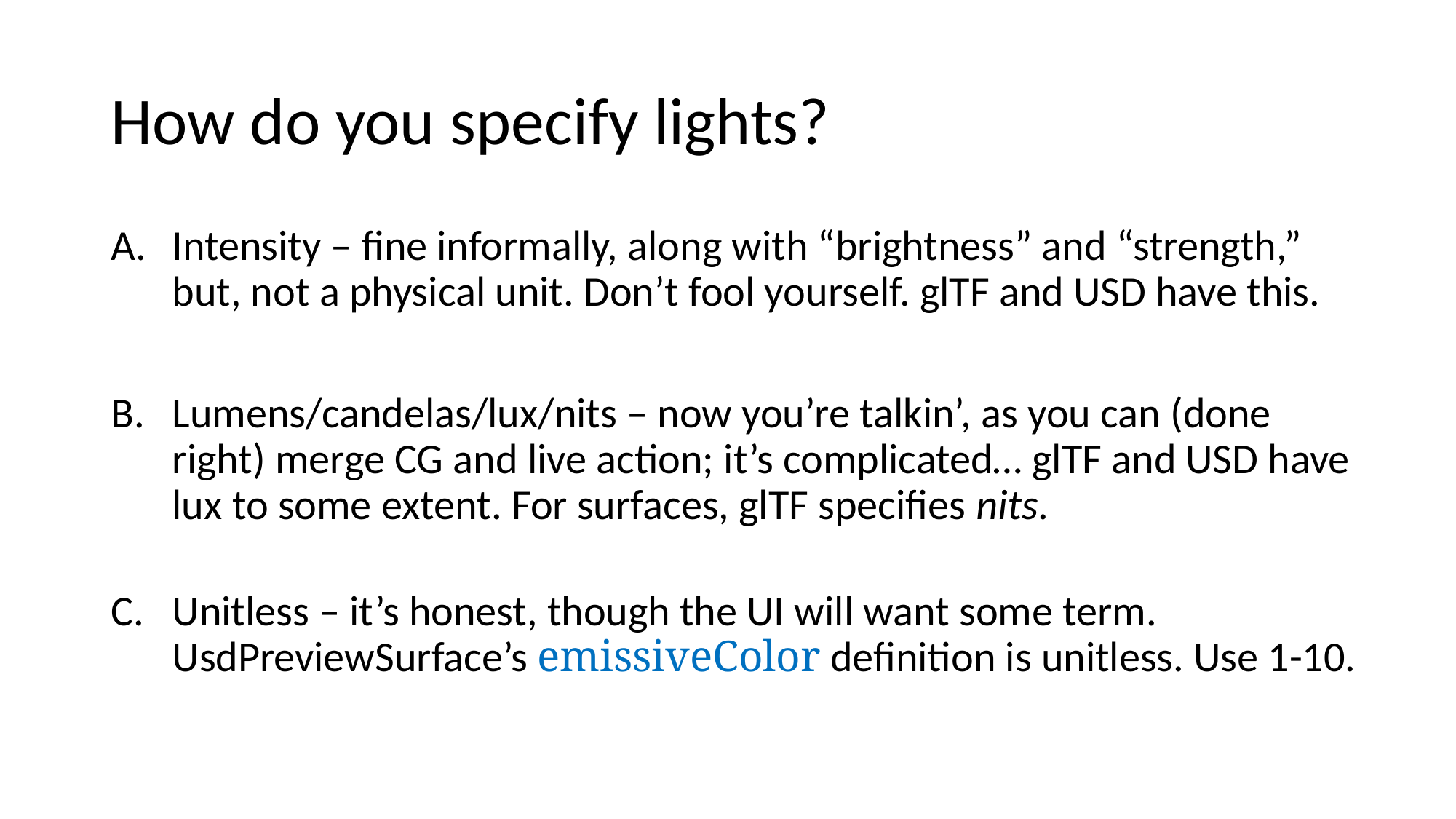

# How do you specify lights?
Intensity – fine informally, along with “brightness” and “strength,” but, not a physical unit. Don’t fool yourself. glTF and USD have this.

Lumens/candelas/lux/nits – now you’re talkin’, as you can (done right) merge CG and live action; it’s complicated… glTF and USD have lux to some extent. For surfaces, glTF specifies nits.
Unitless – it’s honest, though the UI will want some term. UsdPreviewSurface’s emissiveColor definition is unitless. Use 1-10.